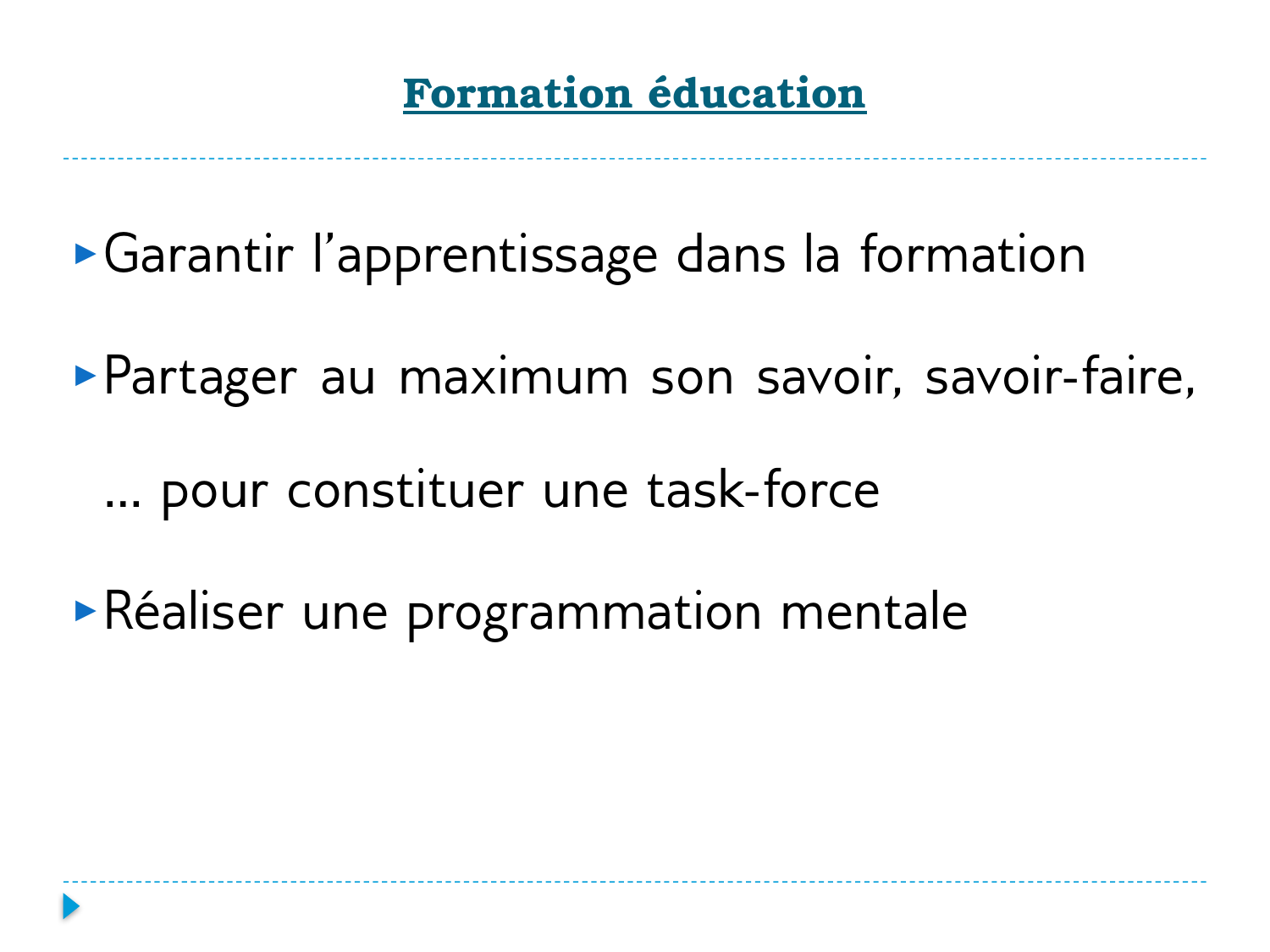

# Formation éducation
Garantir l’apprentissage dans la formation
Partager au maximum son savoir, savoir-faire, … pour constituer une task-force
Réaliser une programmation mentale